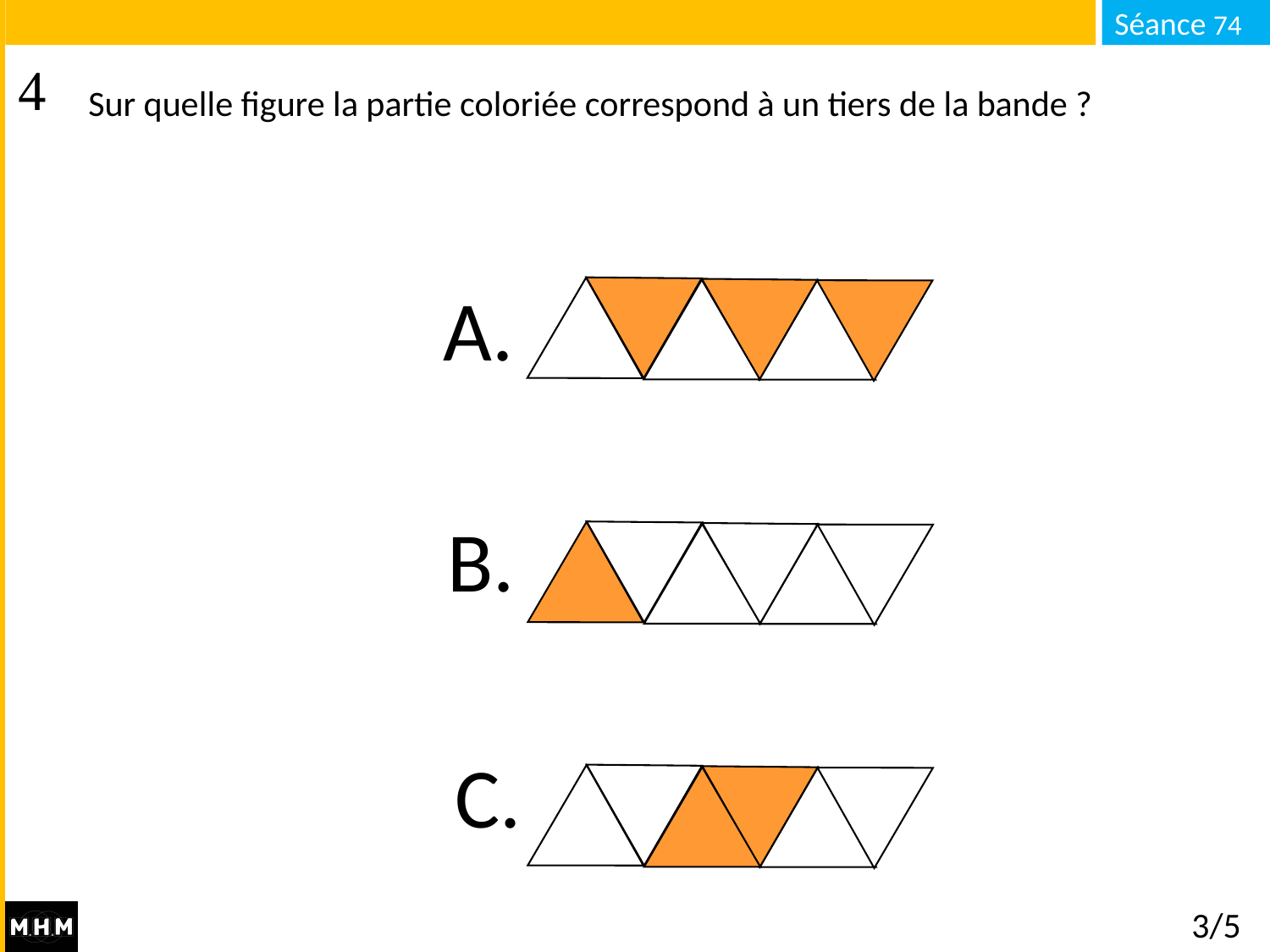

# Sur quelle figure la partie coloriée correspond à un tiers de la bande ?

A.

B.

C.
3/5